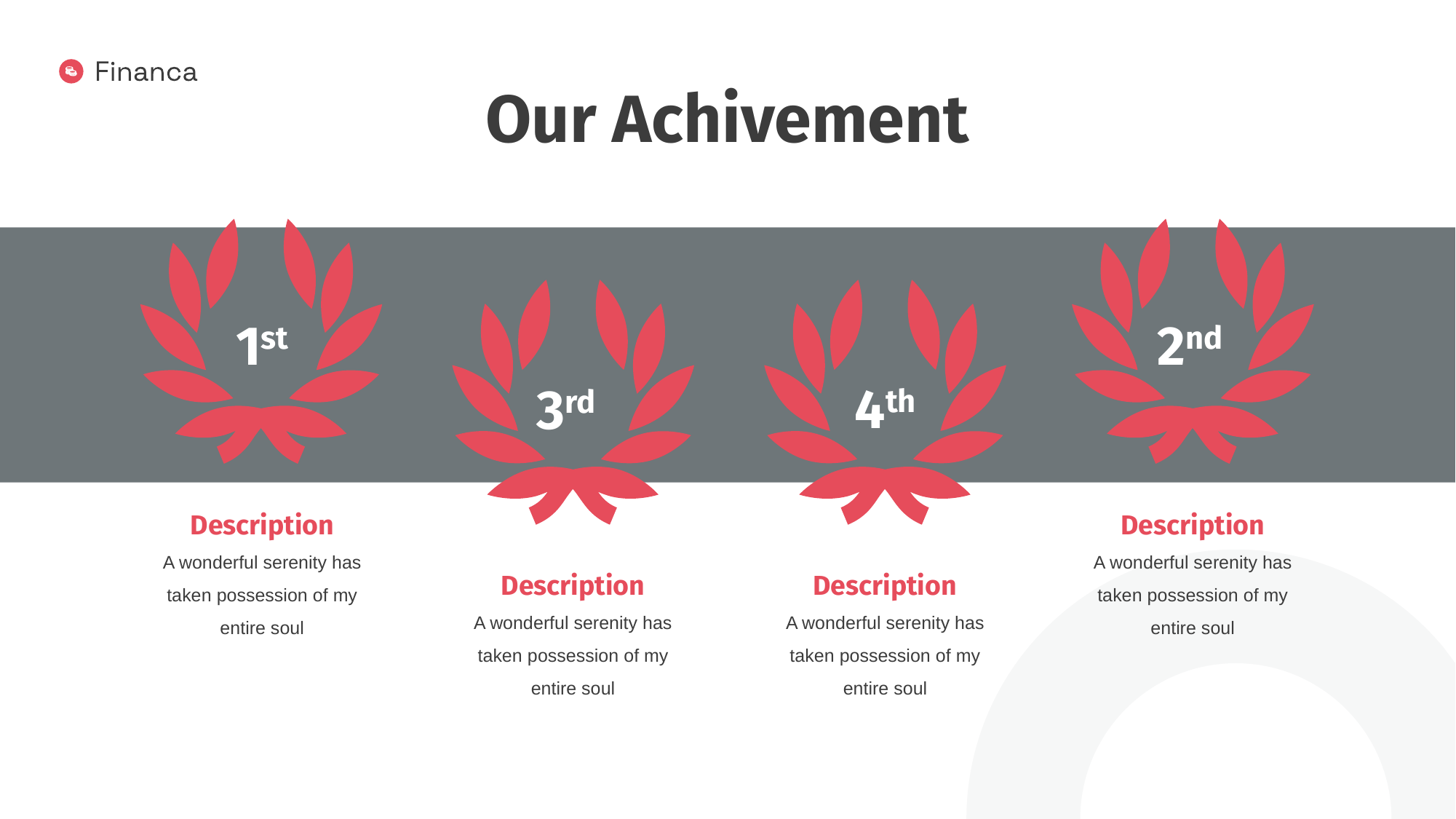

# Our Achivement

1st
2nd
4th
3rd
Description
Description
A wonderful serenity has taken possession of my entire soul
A wonderful serenity has taken possession of my entire soul

Description
Description
A wonderful serenity has taken possession of my entire soul
A wonderful serenity has taken possession of my entire soul